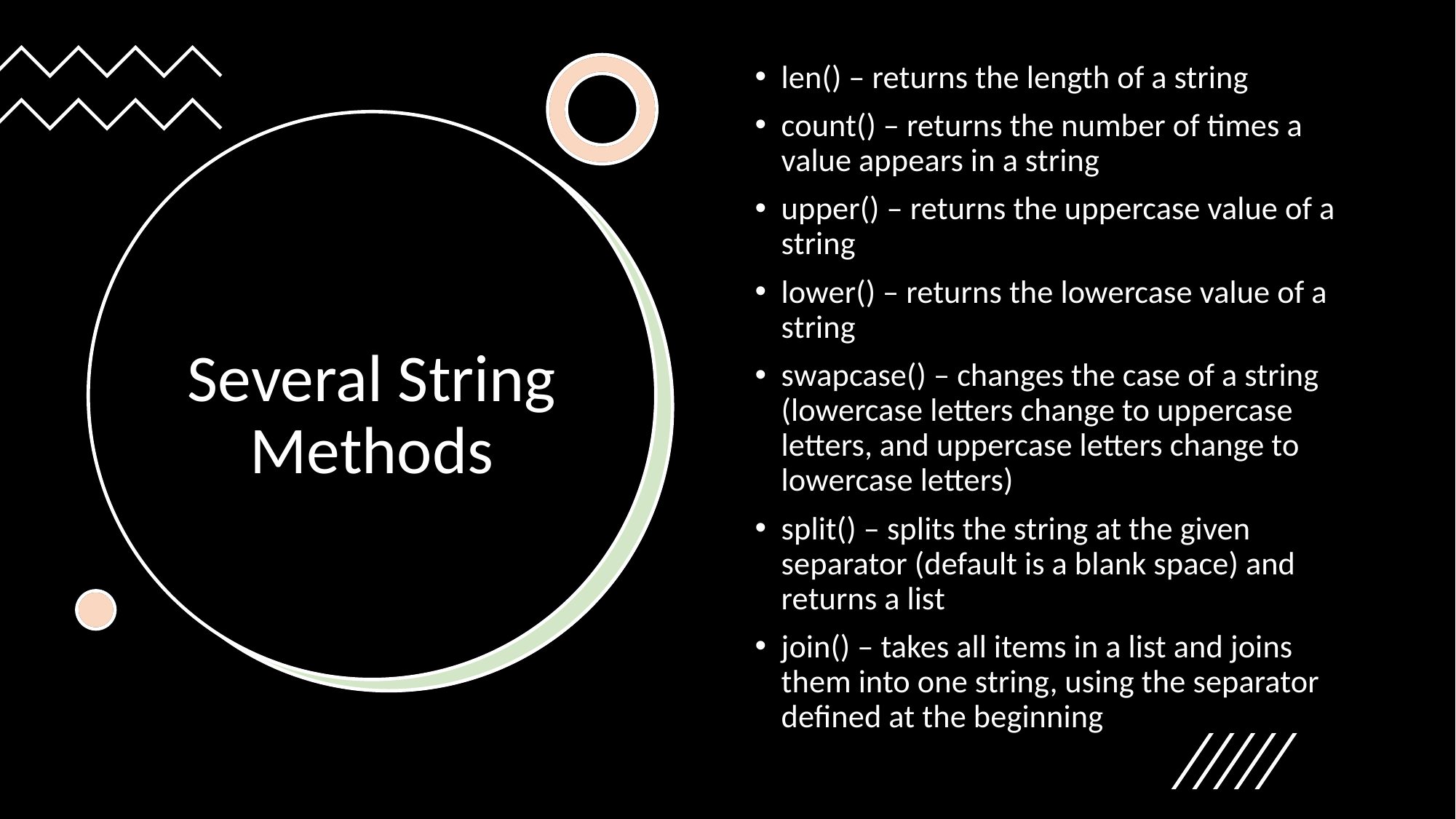

len() – returns the length of a string
count() – returns the number of times a value appears in a string
upper() – returns the uppercase value of a string
lower() – returns the lowercase value of a string
swapcase() – changes the case of a string (lowercase letters change to uppercase letters, and uppercase letters change to lowercase letters)
split() – splits the string at the given separator (default is a blank space) and returns a list
join() – takes all items in a list and joins them into one string, using the separator defined at the beginning

# Several String Methods